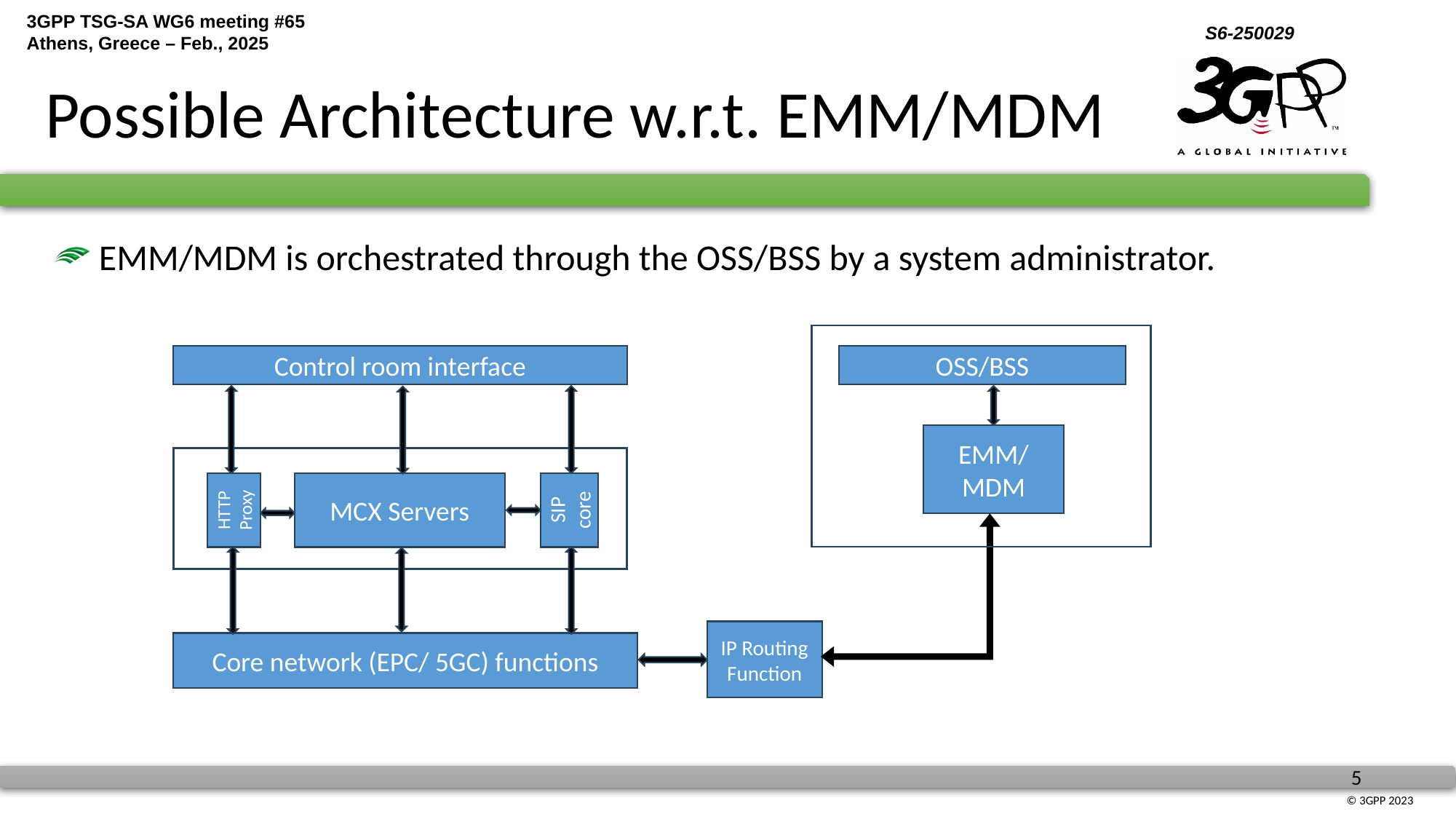

# Possible Architecture w.r.t. EMM/MDM
 EMM/MDM is orchestrated through the OSS/BSS by a system administrator.

Control room interface
OSS/BSS

EMM/
MDM

MCX Servers
SIP core
HTTP Proxy

IP Routing Function
Core network (EPC/ 5GC) functions